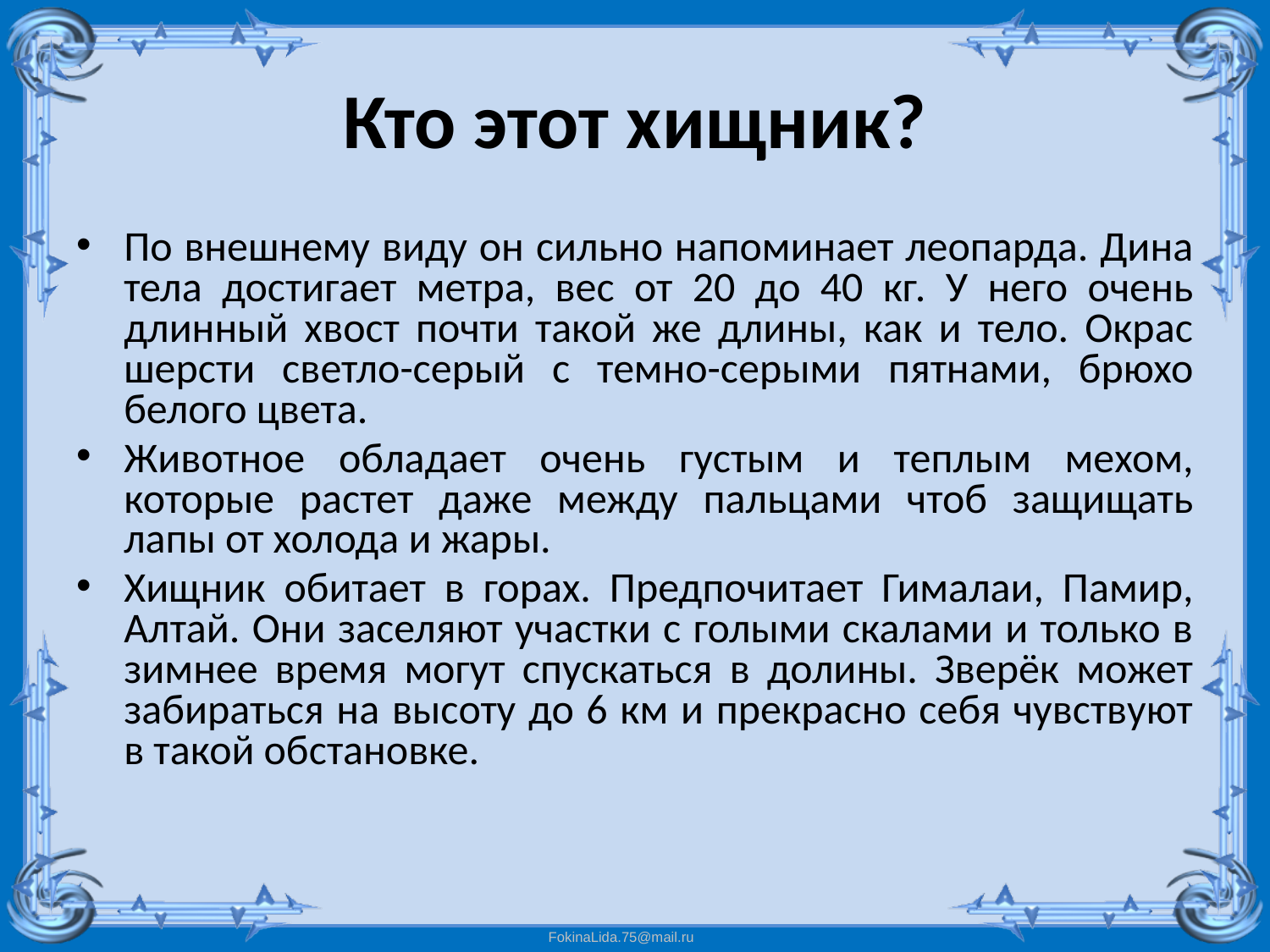

# Кто этот хищник?
По внешнему виду он сильно напоминает леопарда. Дина тела достигает метра, вес от 20 до 40 кг. У него очень длинный хвост почти такой же длины, как и тело. Окрас шерсти светло-серый с темно-серыми пятнами, брюхо белого цвета.
Животное обладает очень густым и теплым мехом, которые растет даже между пальцами чтоб защищать лапы от холода и жары.
Хищник обитает в горах. Предпочитает Гималаи, Памир, Алтай. Они заселяют участки с голыми скалами и только в зимнее время могут спускаться в долины. Зверёк может забираться на высоту до 6 км и прекрасно себя чувствуют в такой обстановке.